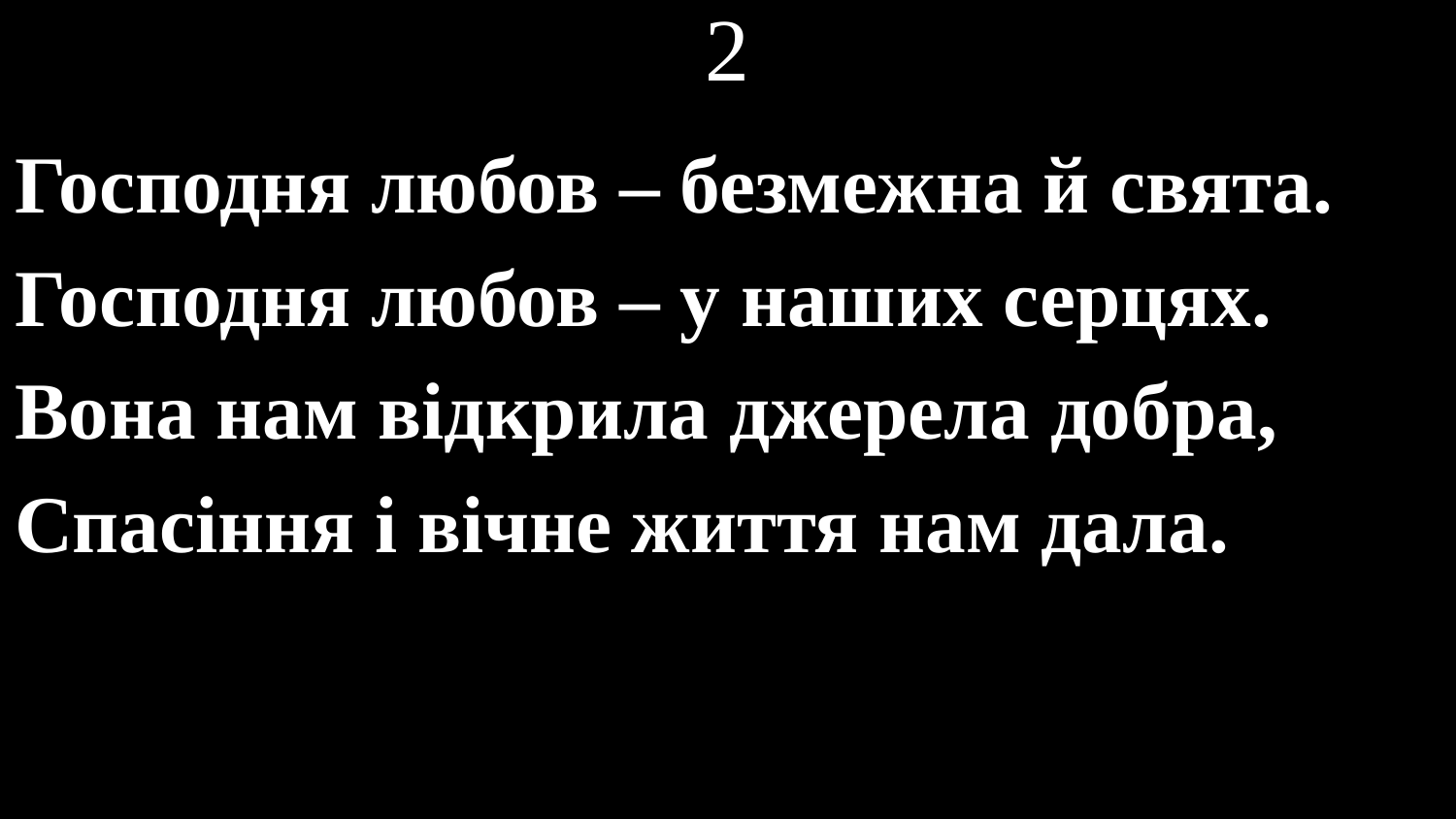

# 2
Господня любов – безмежна й свята.
Господня любов – у наших серцях.
Вона нам відкрила джерела добра,
Спасіння і вічне життя нам дала.